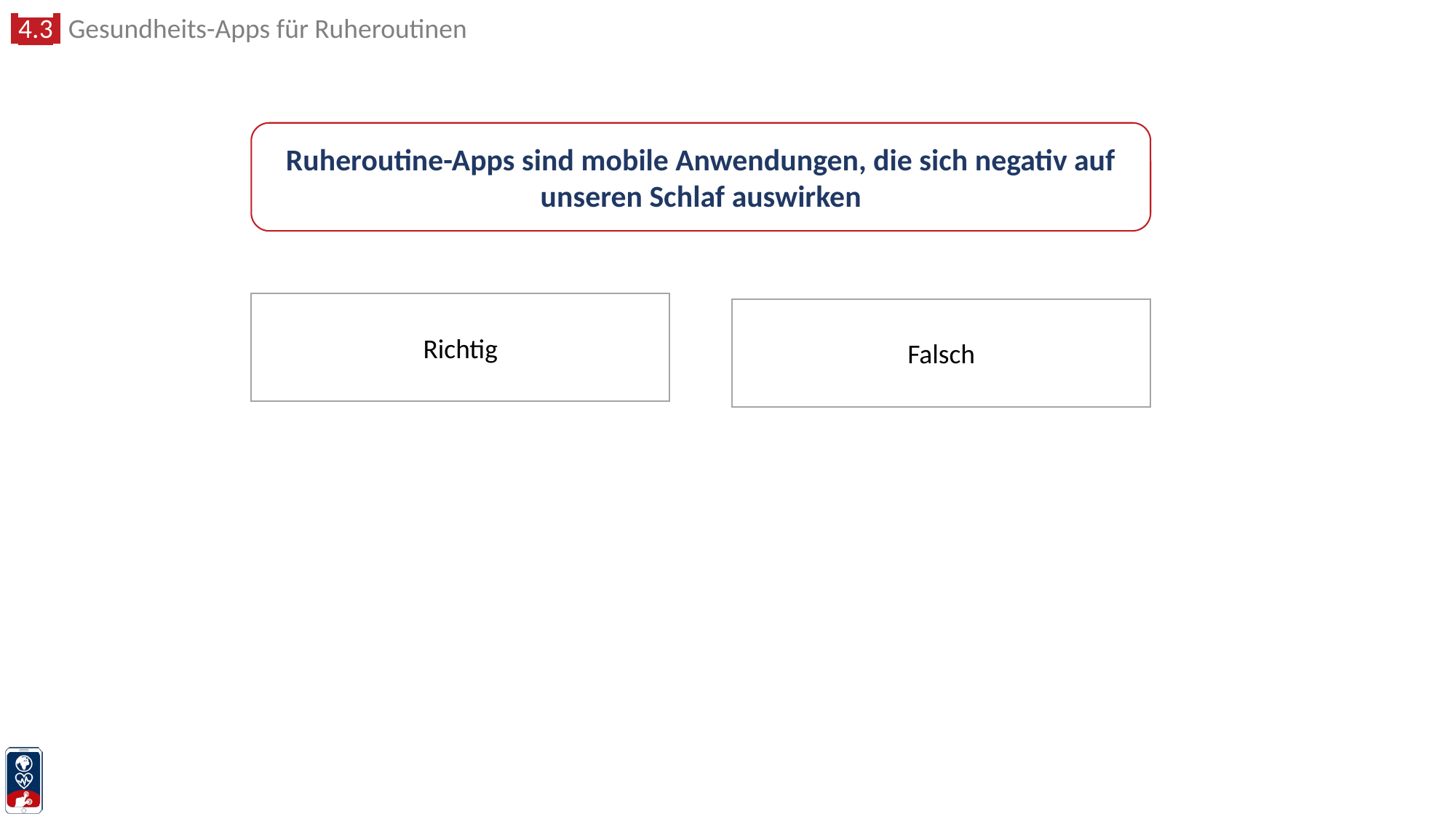

Ruheroutine-Apps sind mobile Anwendungen, die sich negativ auf unseren Schlaf auswirken
Richtig
Falsch